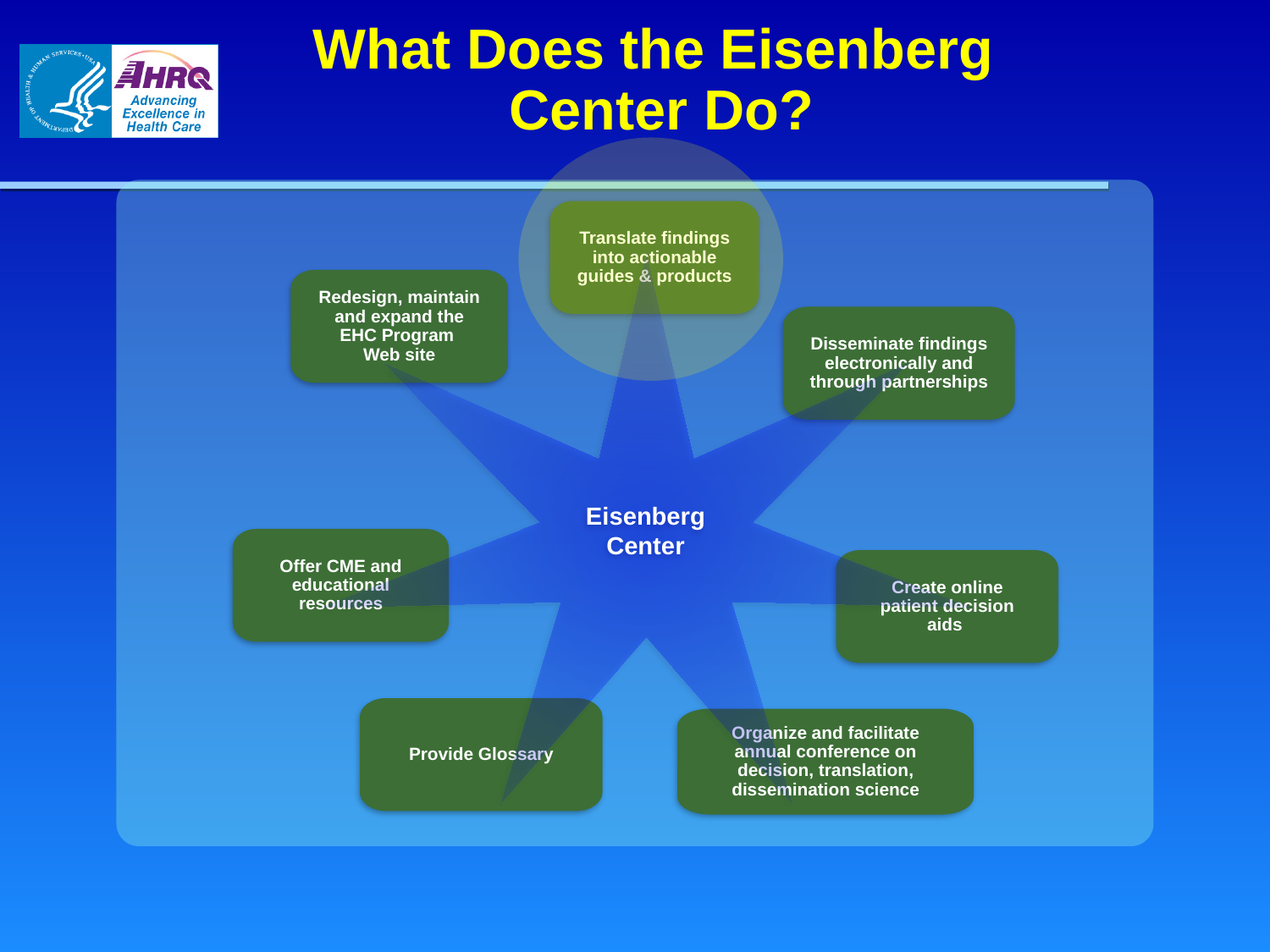

# What Does the Eisenberg Center Do?

Translate findings into actionable guides & products
Eisenberg
Center
Redesign, maintain and expand the EHC Program
Web site
Disseminate findings electronically and through partnerships
Offer CME and educational resources
Create online patient decision aids
Provide Glossary
Organize and facilitate annual conference on decision, translation, dissemination science